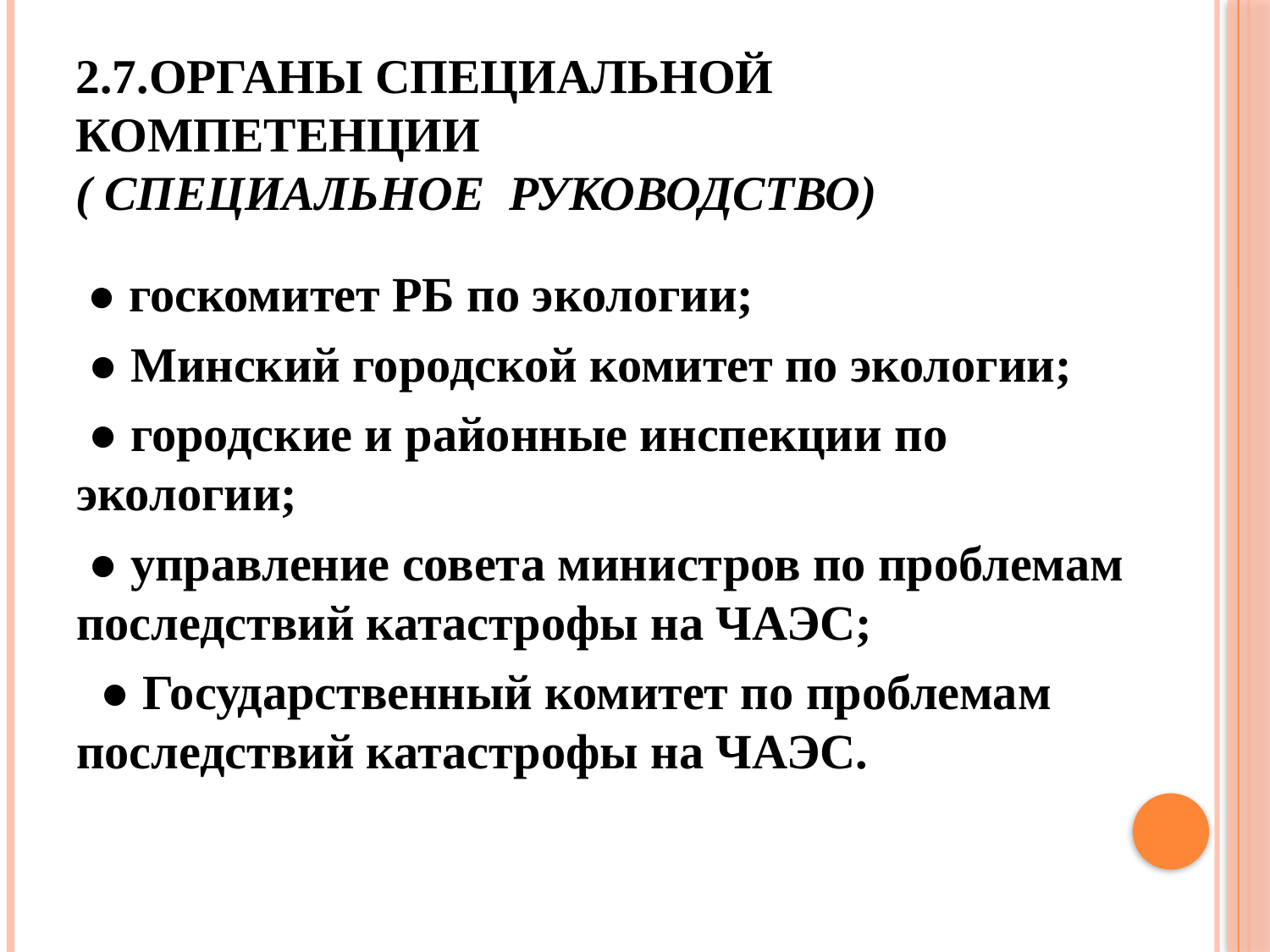

# 2.7.Органы специальной  компетенции ( специальное  руководство)
 ● госкомитет РБ по экологии;
 ● Минский городской комитет по экологии;
 ● городские и районные инспекции по экологии;
 ● управление совета министров по проблемам последствий катастрофы на ЧАЭС;
  ● Государственный комитет по проблемам последствий катастрофы на ЧАЭС.